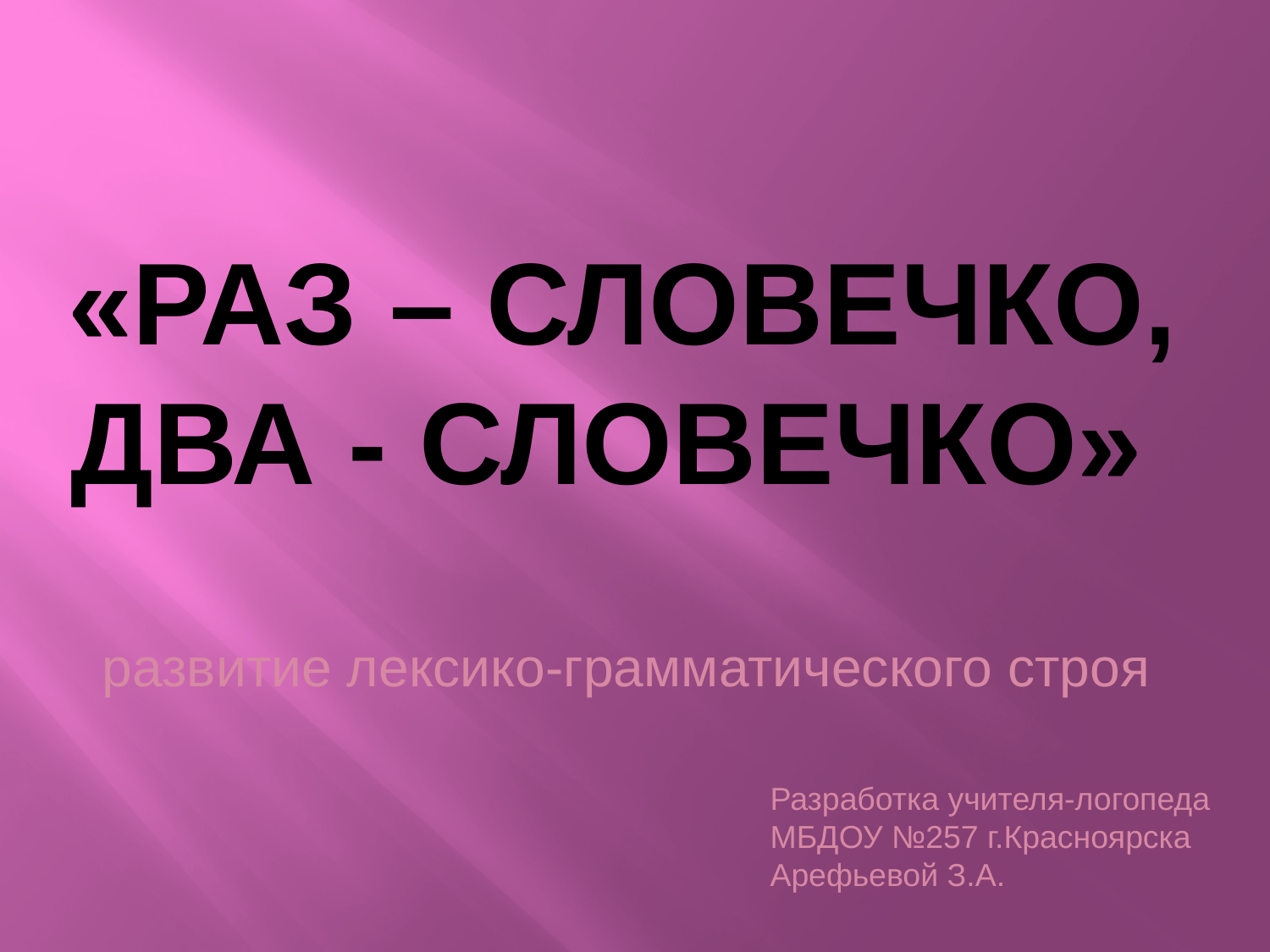

# «Раз – словечко, два - словечко»
развитие лексико-грамматического строя
Разработка учителя-логопеда
МБДОУ №257 г.Красноярска
Арефьевой З.А.